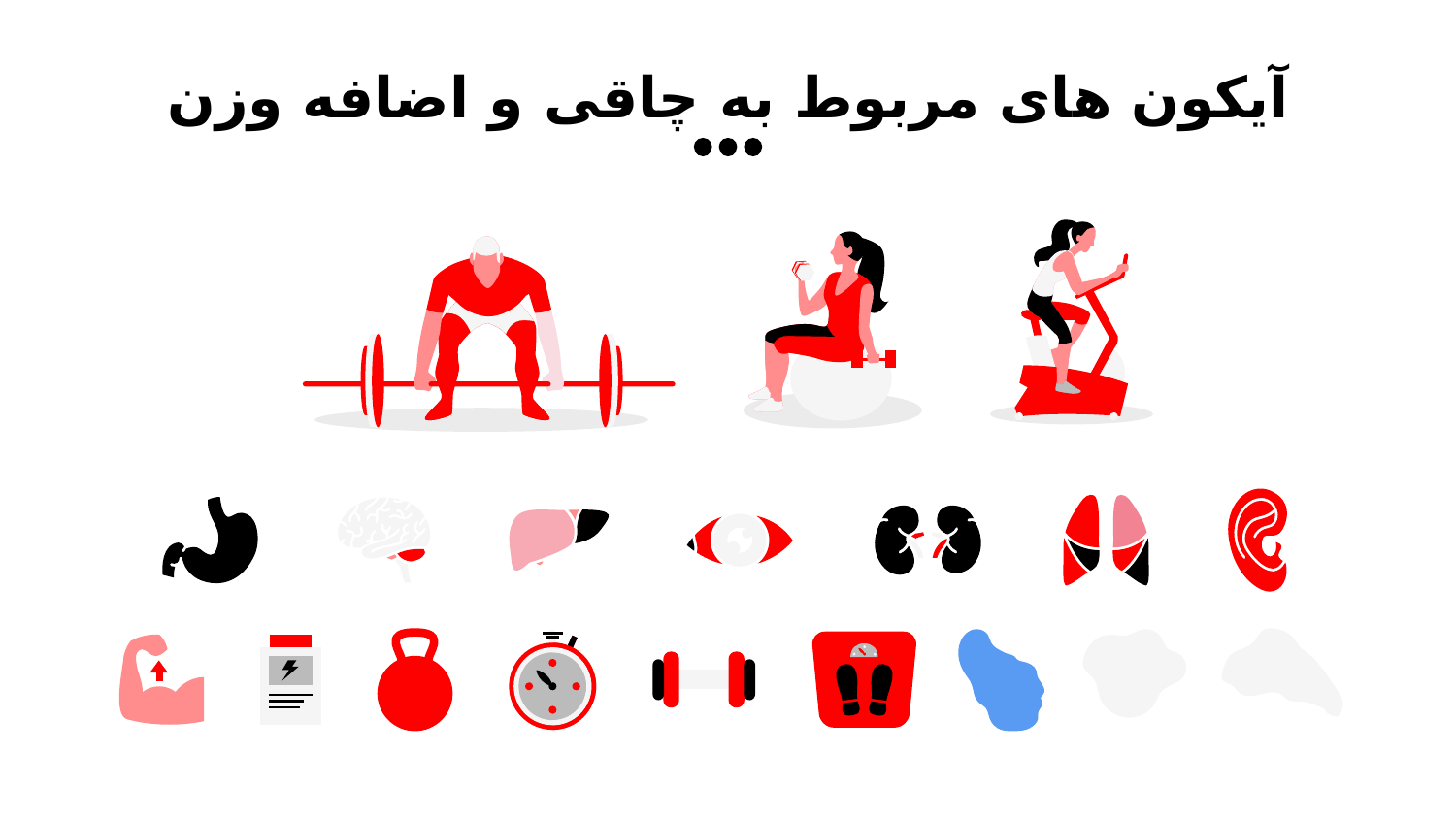

# آیکون های مربوط به چاقی و اضافه وزن